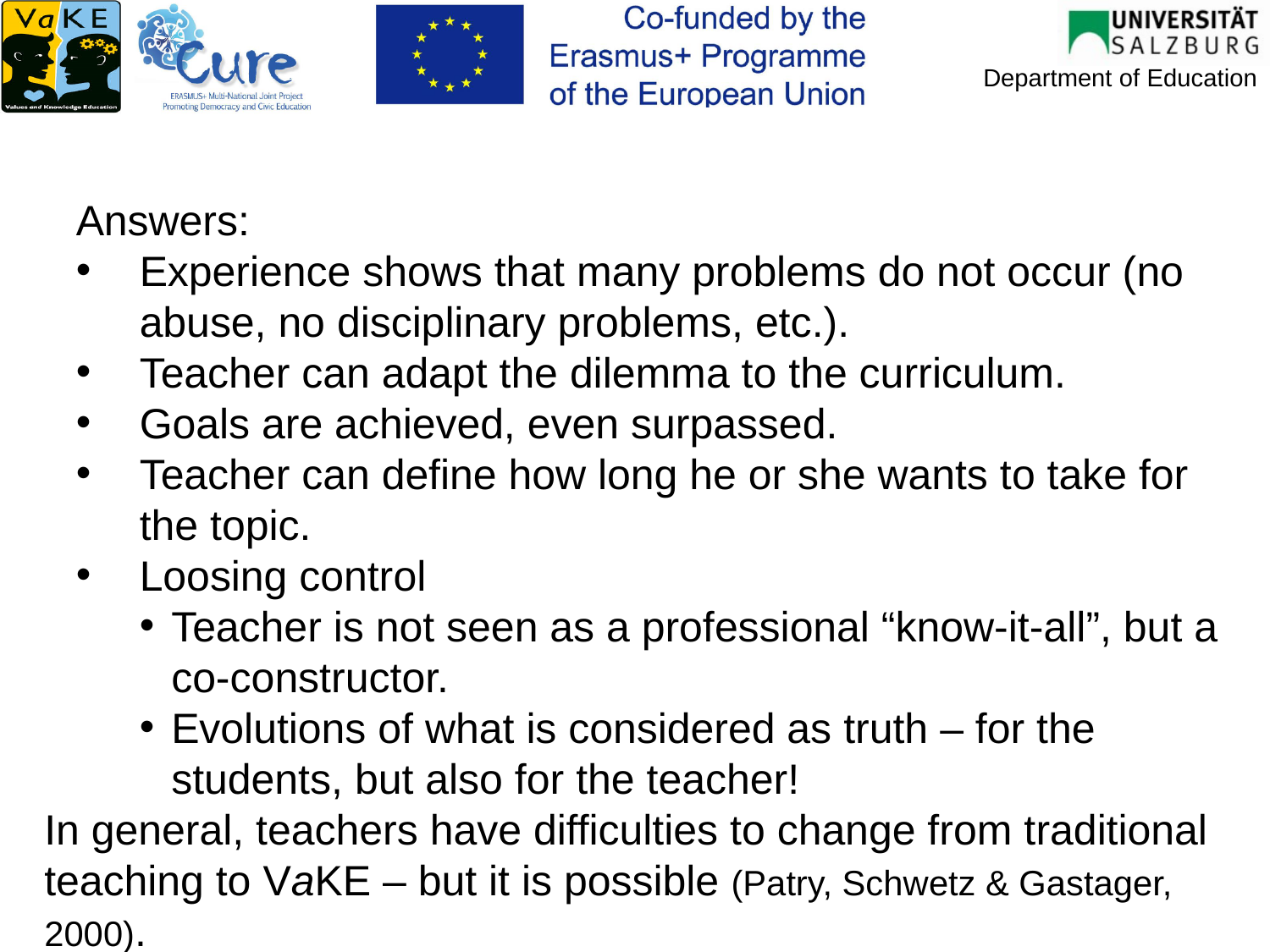

Answers:
Experience shows that many problems do not occur (no abuse, no disciplinary problems, etc.).
Teacher can adapt the dilemma to the curriculum.
Goals are achieved, even surpassed.
Teacher can define how long he or she wants to take for the topic.
Loosing control
Teacher is not seen as a professional “know-it-all”, but a co-constructor.
Evolutions of what is considered as truth – for the students, but also for the teacher!
In general, teachers have difficulties to change from traditional teaching to VaKE – but it is possible (Patry, Schwetz & Gastager, 2000).